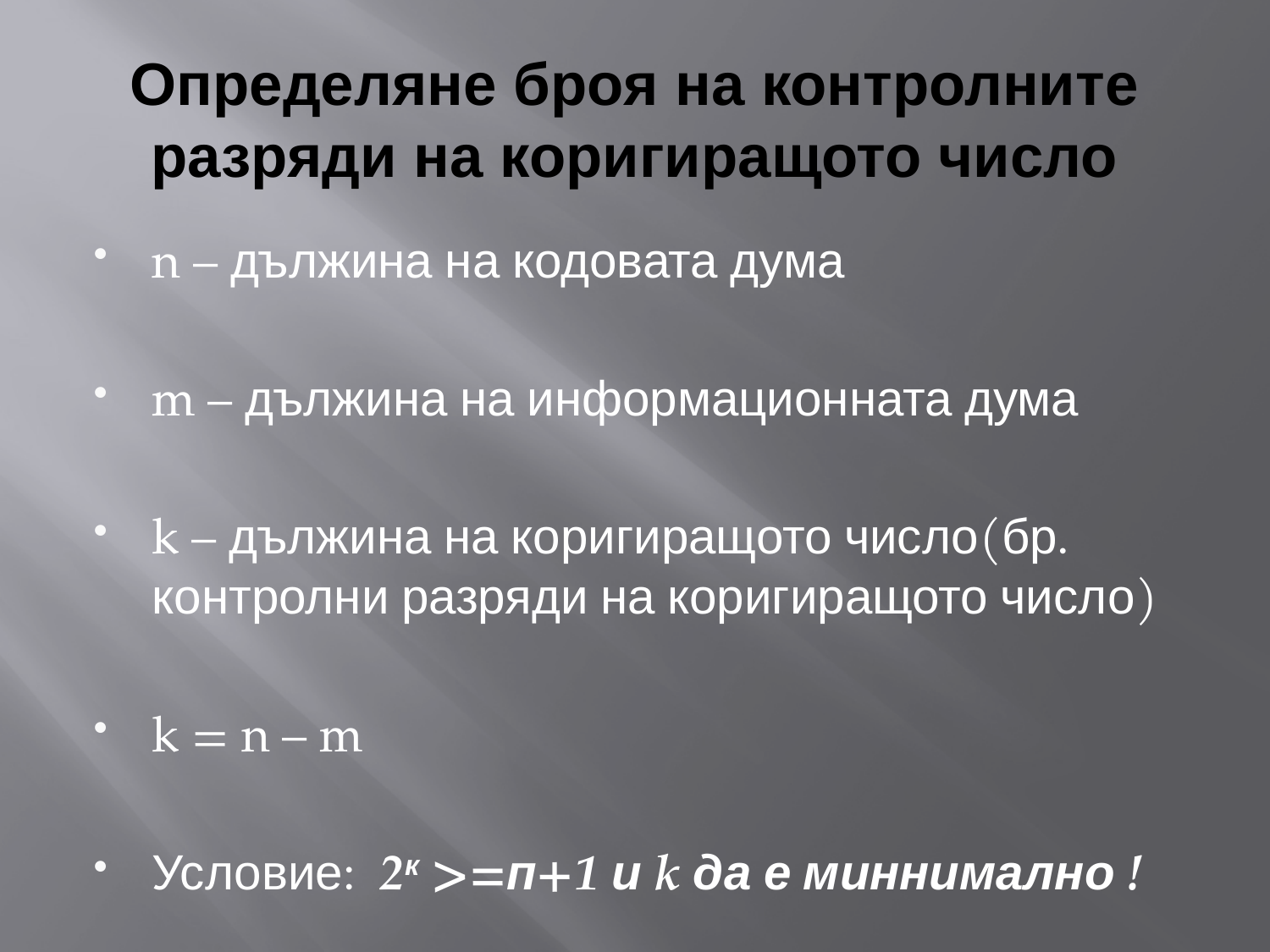

# Определяне броя на контролните разряди на коригиращото число
n – дължина на кодовата дума

m – дължина на информационната дума

k – дължина на коригиращото число(бр. контролни разряди на коригиращото число)

k = n – m

Условие:  2к >=п+1 и k да е миннимално !